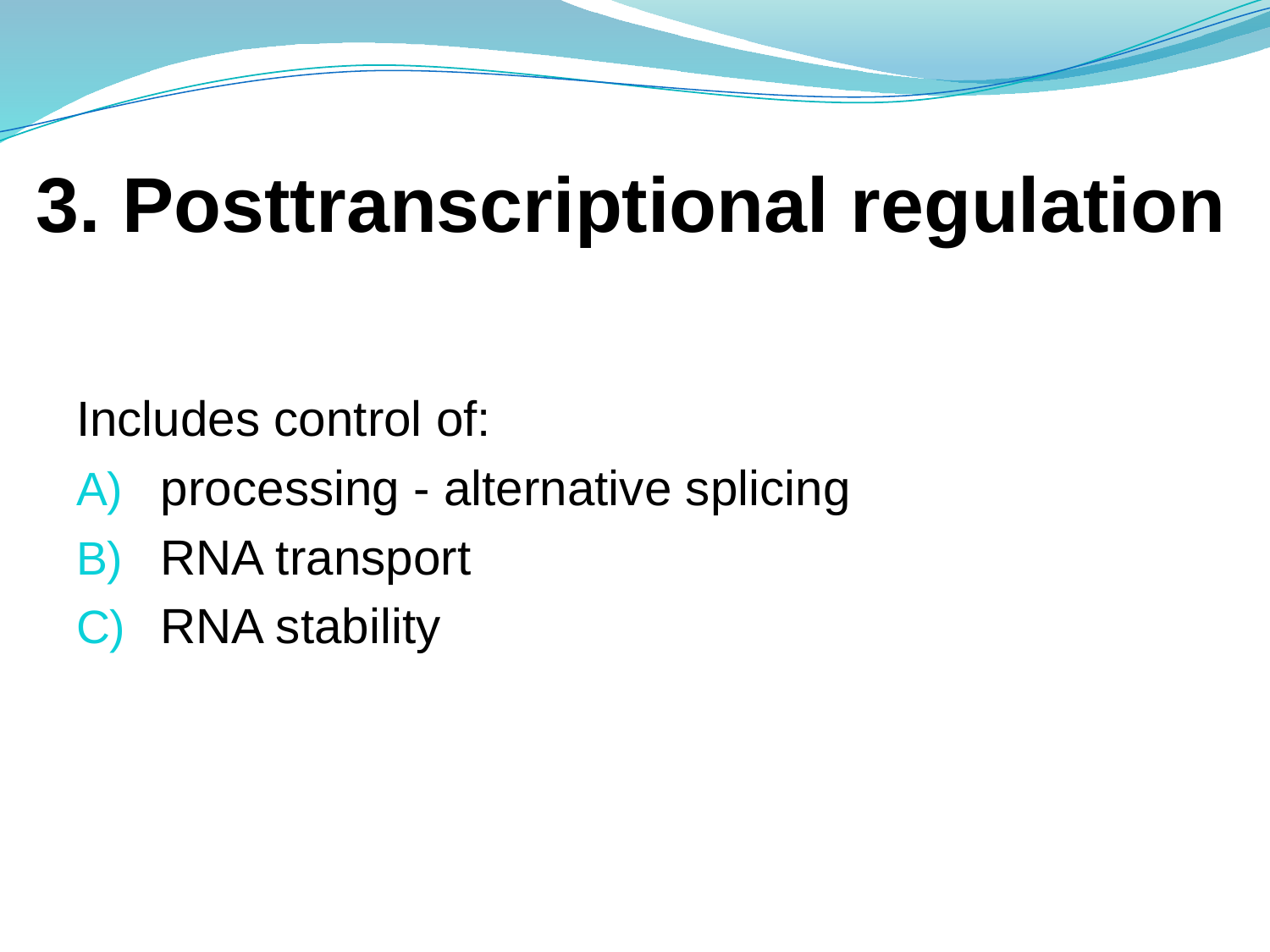

3. Posttranscriptional regulation
Includes control of:
processing - alternative splicing
RNA transport
RNA stability